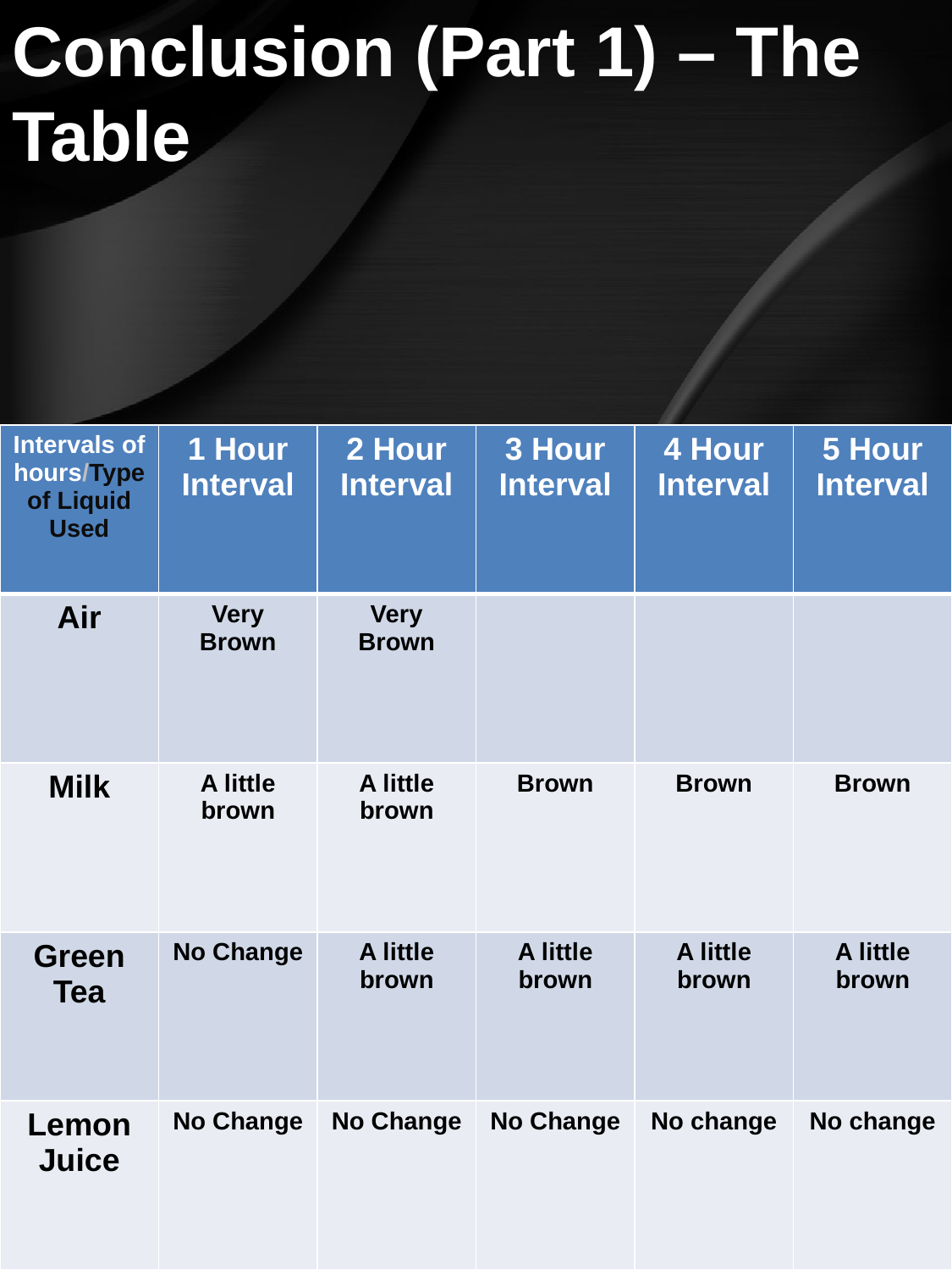

Conclusion (Part 1) – The Table

| Intervals of hours/Type of Liquid Used | 1 Hour Interval | 2 Hour Interval | 3 Hour Interval | 4 Hour Interval | 5 Hour Interval |
| --- | --- | --- | --- | --- | --- |
| Air | Very Brown | Very Brown |  |  |  |
| Milk | A little brown | A little brown | Brown | Brown | Brown |
| Green Tea | No Change | A little brown | A little brown | A little brown | A little brown |
| Lemon Juice | No Change | No Change | No Change | No change | No change |